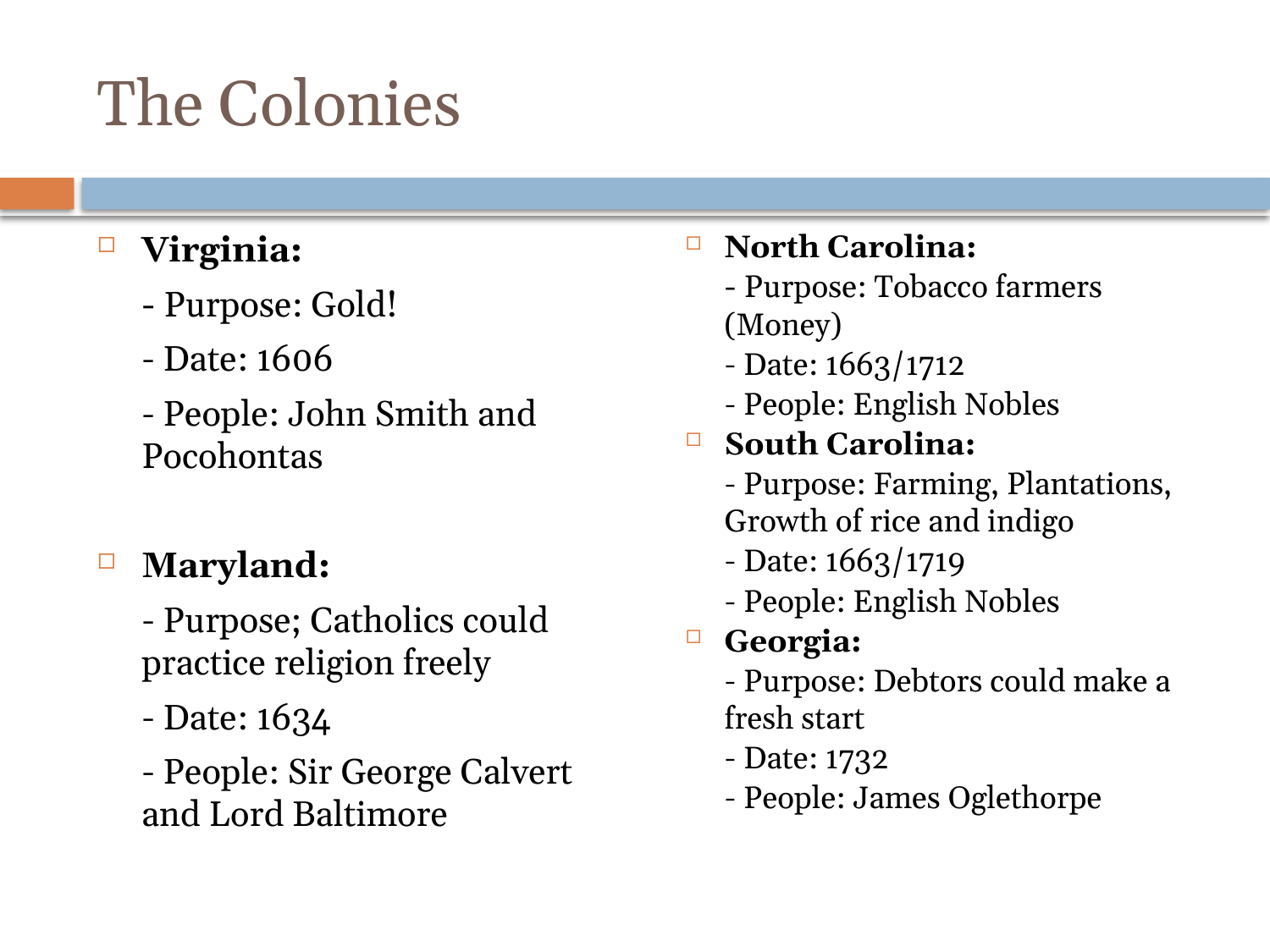

# The Colonies
Virginia:
	- Purpose: Gold!
	- Date: 1606
	- People: John Smith and Pocohontas

Maryland:
	- Purpose; Catholics could practice religion freely
	- Date: 1634
	- People: Sir George Calvert and Lord Baltimore

North Carolina:
	- Purpose: Tobacco farmers (Money)
	- Date: 1663/1712
	- People: English Nobles
South Carolina:
	- Purpose: Farming, Plantations, Growth of rice and indigo
	- Date: 1663/1719
	- People: English Nobles
Georgia:
	- Purpose: Debtors could make a fresh start
	- Date: 1732
	- People: James Oglethorpe